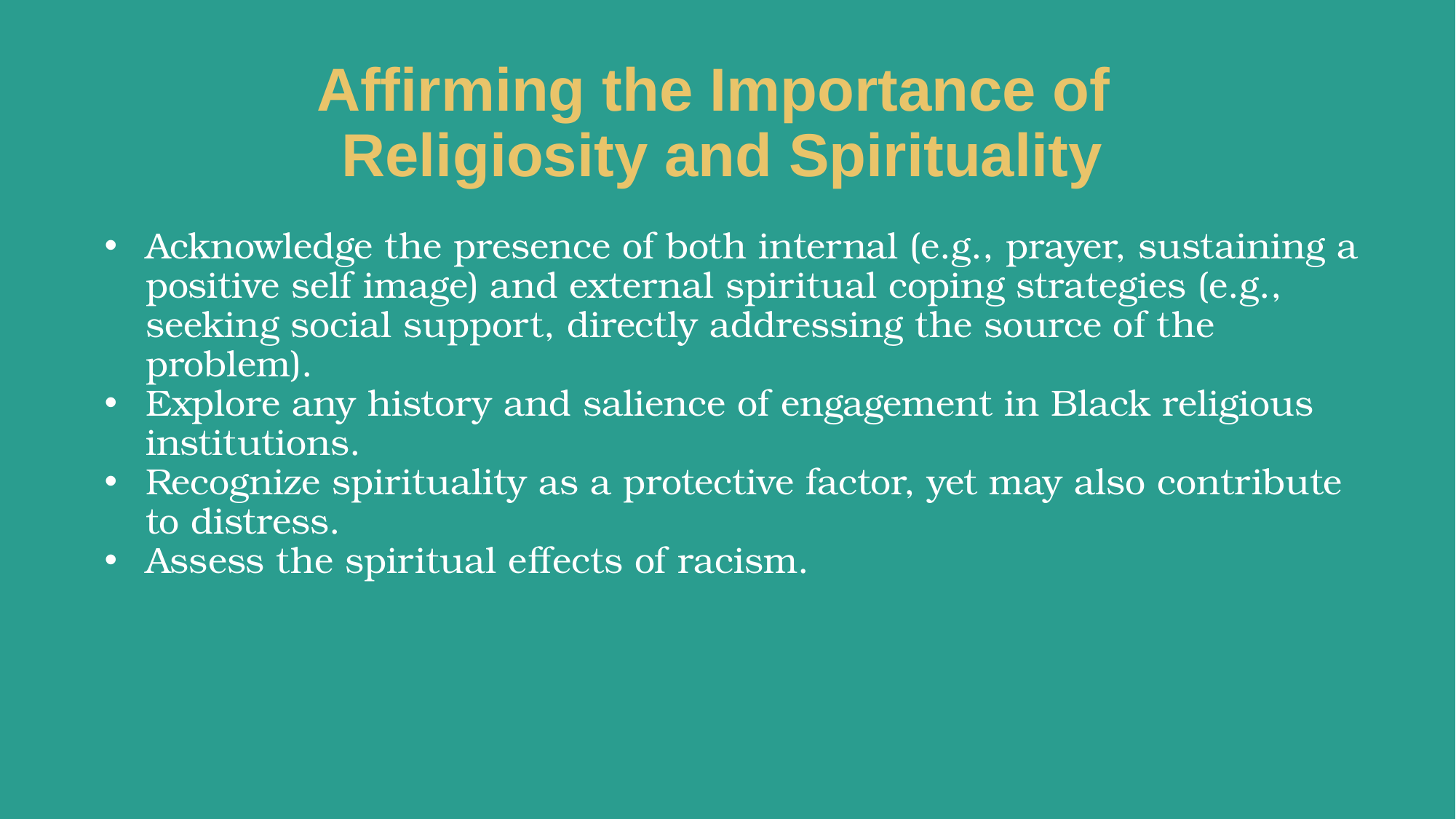

# Affirming the Importance of Religiosity and Spirituality
Acknowledge the presence of both internal (e.g., prayer, sustaining a positive self image) and external spiritual coping strategies (e.g., seeking social support, directly addressing the source of the problem).
Explore any history and salience of engagement in Black religious institutions.
Recognize spirituality as a protective factor, yet may also contribute to distress.
Assess the spiritual effects of racism.